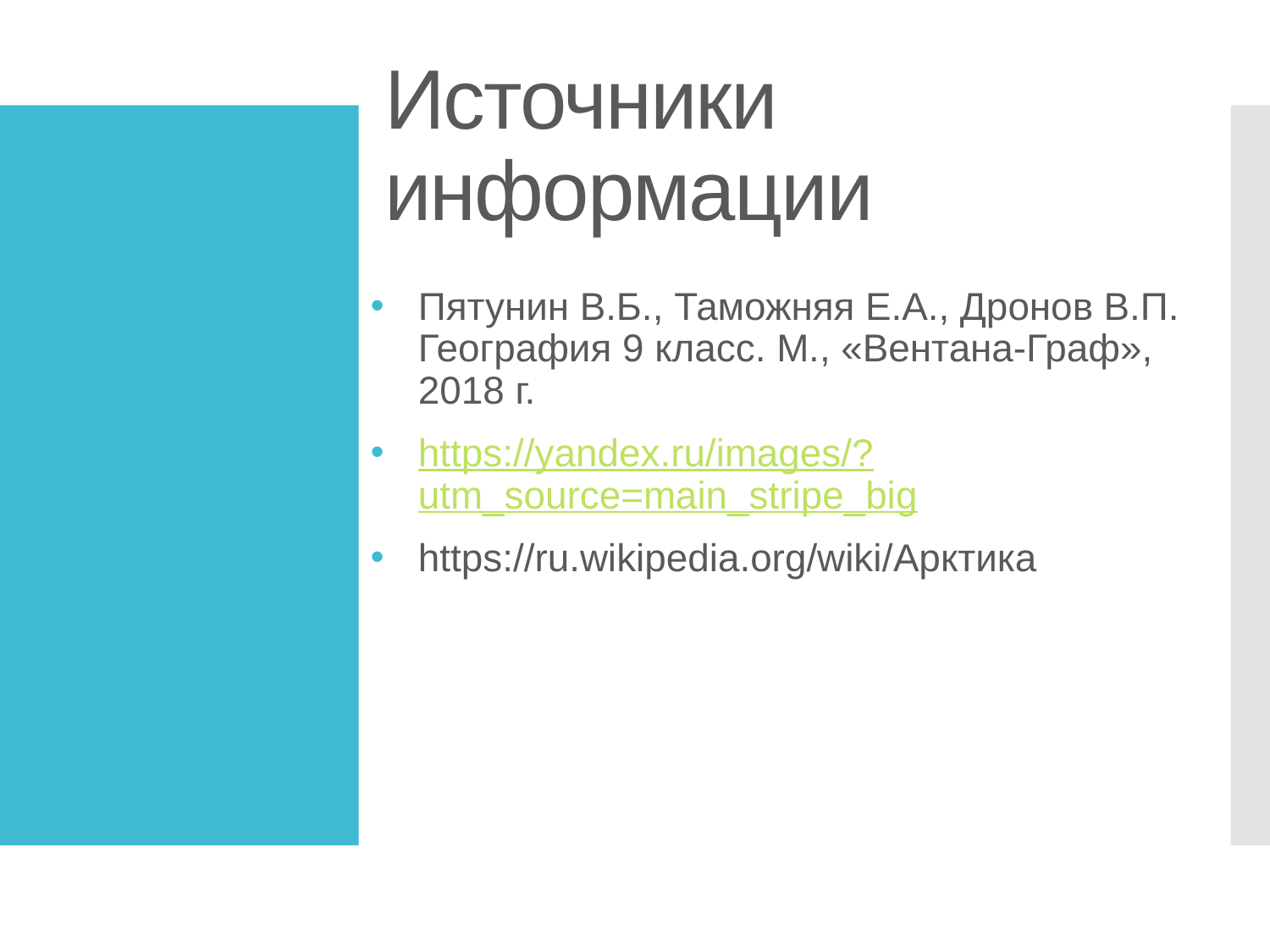

# Источники информации
Пятунин В.Б., Таможняя Е.А., Дронов В.П. География 9 класс. М., «Вентана-Граф», 2018 г.
https://yandex.ru/images/?utm_source=main_stripe_big
https://ru.wikipedia.org/wiki/Арктика